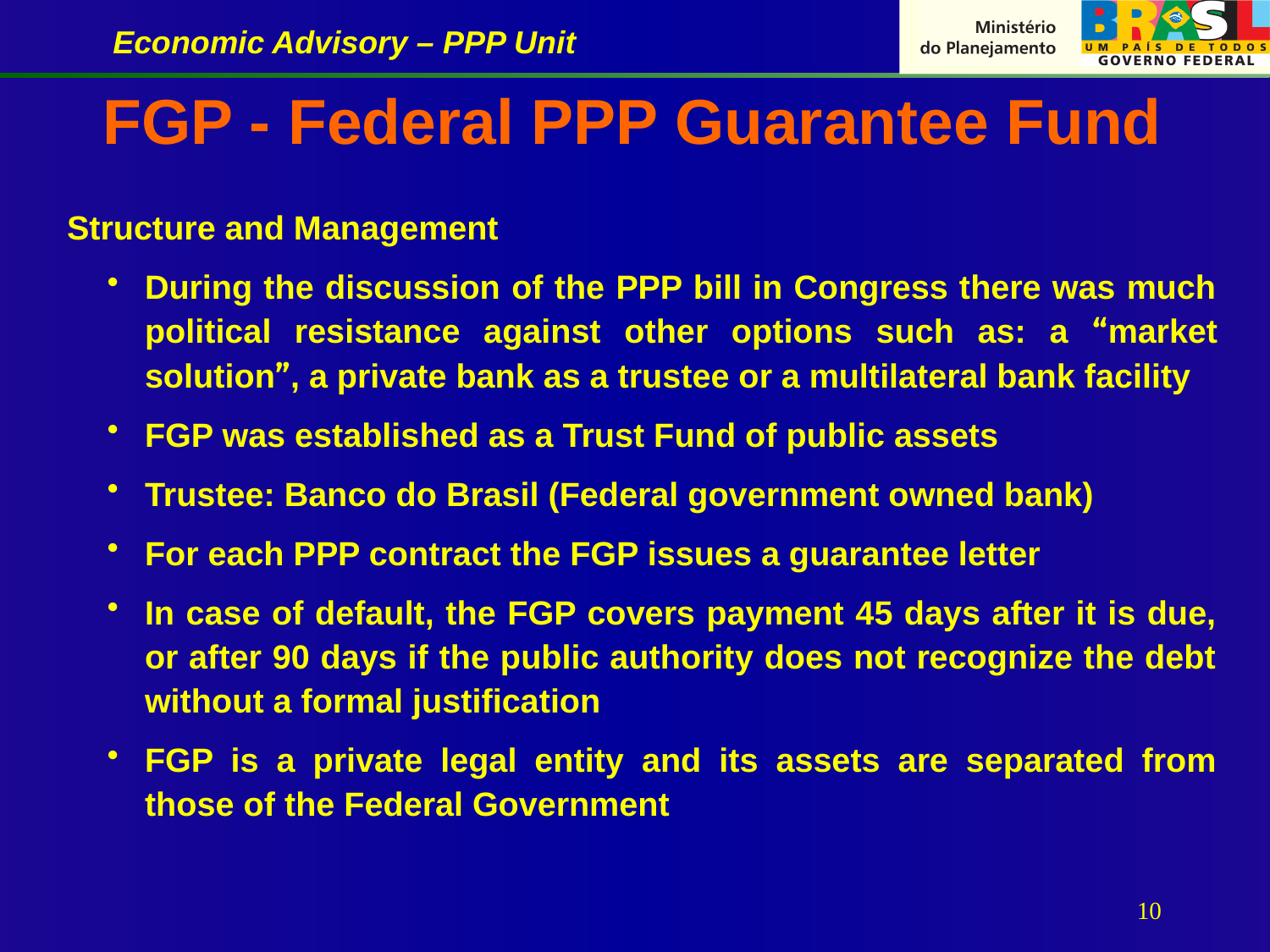

# FGP - Federal PPP Guarantee Fund
 Structure and Management
During the discussion of the PPP bill in Congress there was much political resistance against other options such as: a “market solution”, a private bank as a trustee or a multilateral bank facility
FGP was established as a Trust Fund of public assets
Trustee: Banco do Brasil (Federal government owned bank)
For each PPP contract the FGP issues a guarantee letter
In case of default, the FGP covers payment 45 days after it is due, or after 90 days if the public authority does not recognize the debt without a formal justification
FGP is a private legal entity and its assets are separated from those of the Federal Government
10